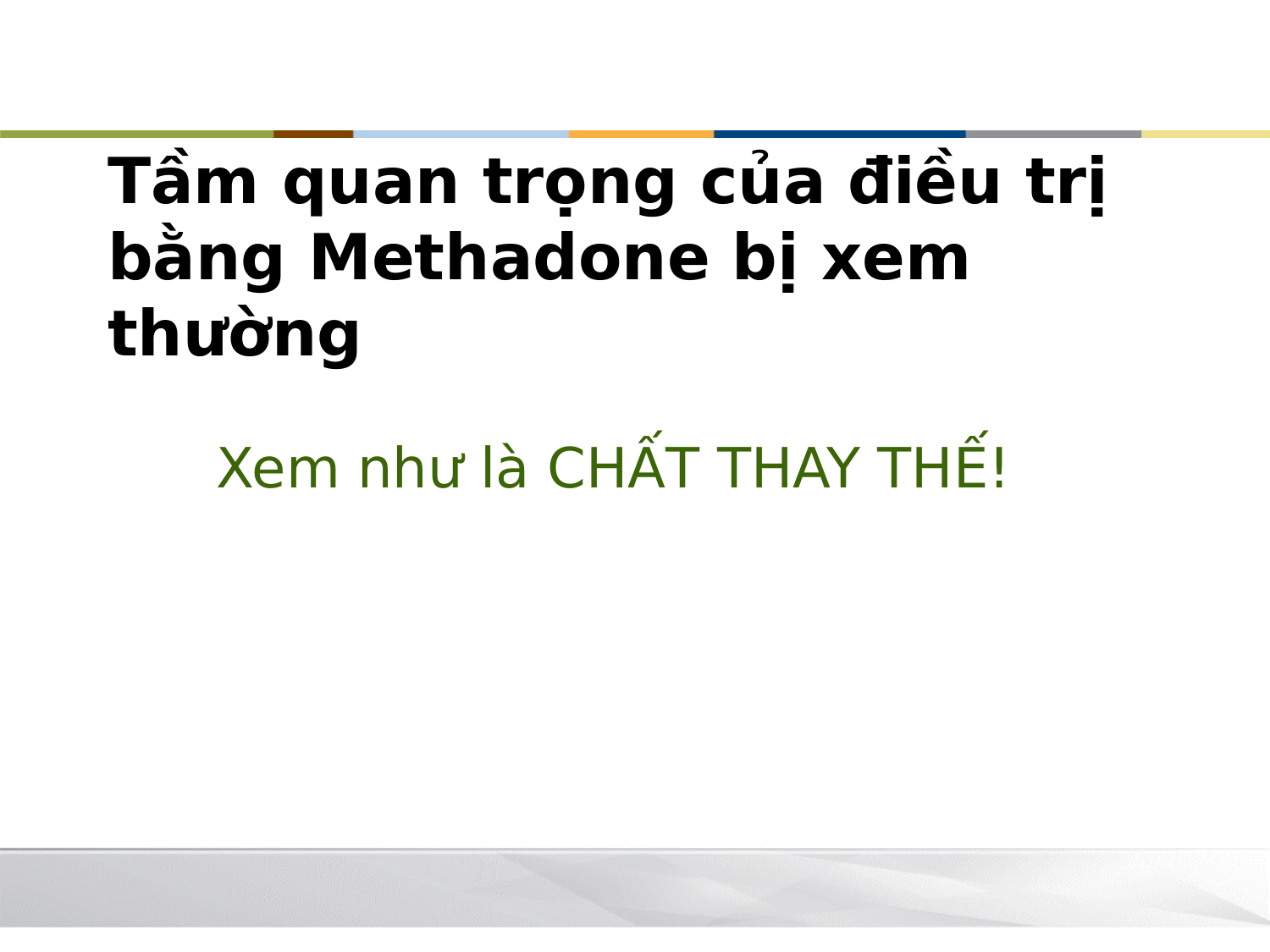

Tầm quan trọng của điều trị bằng Methadone bị xem thường
Xem như là CHẤT THAY THẾ!